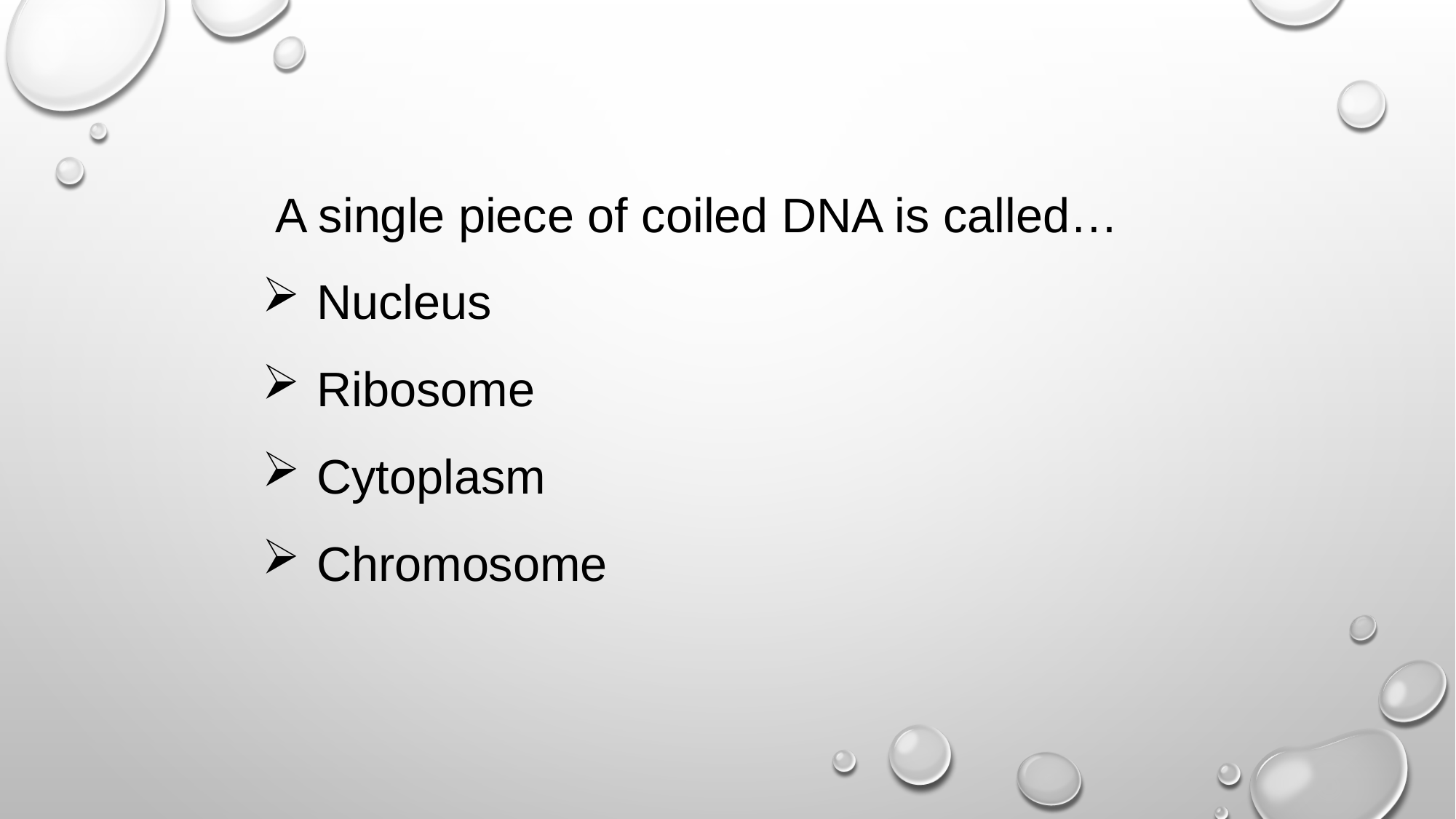

A single piece of coiled DNA is called…
Nucleus
Ribosome
Cytoplasm
Chromosome